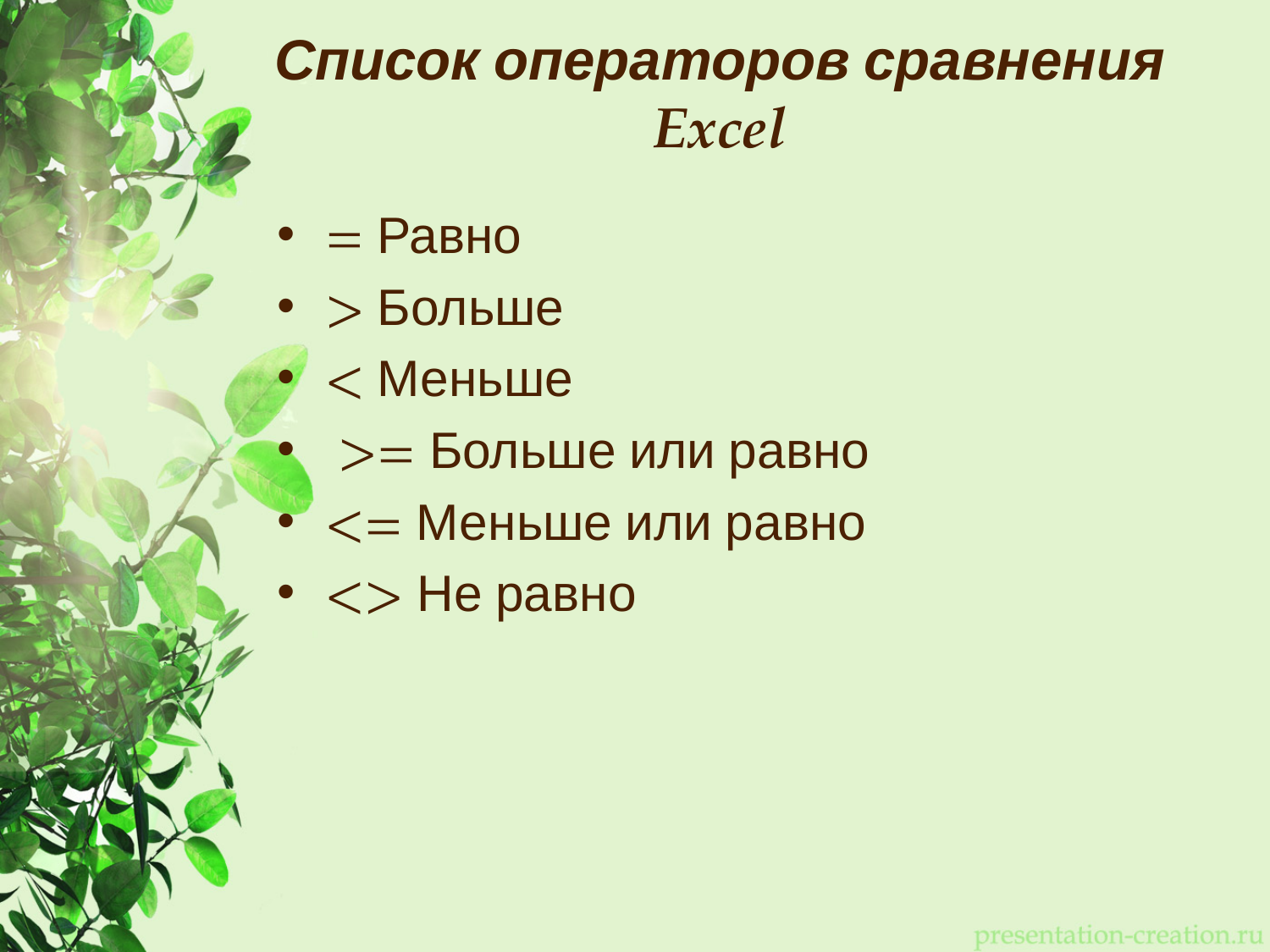

# Список операторов сравнения Excel
= Равно
> Больше
< Меньше
 >= Больше или равно
<= Меньше или равно
<> Не равно